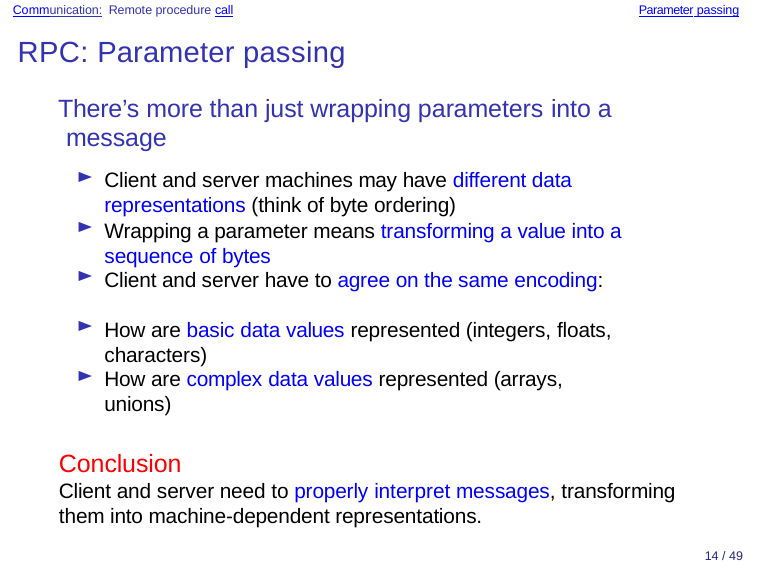

Communication: Remote procedure call
Parameter passing
RPC: Parameter passing
There’s more than just wrapping parameters into a  message
Client and server machines may have different data  representations (think of byte ordering)
Wrapping a parameter means transforming a value into a  sequence of bytes
Client and server have to agree on the same encoding:
How are basic data values represented (integers, floats,  characters)
How are complex data values represented (arrays, unions)

Conclusion
Client and server need to properly interpret messages, transforming  them into machine-dependent representations.
14 / 49